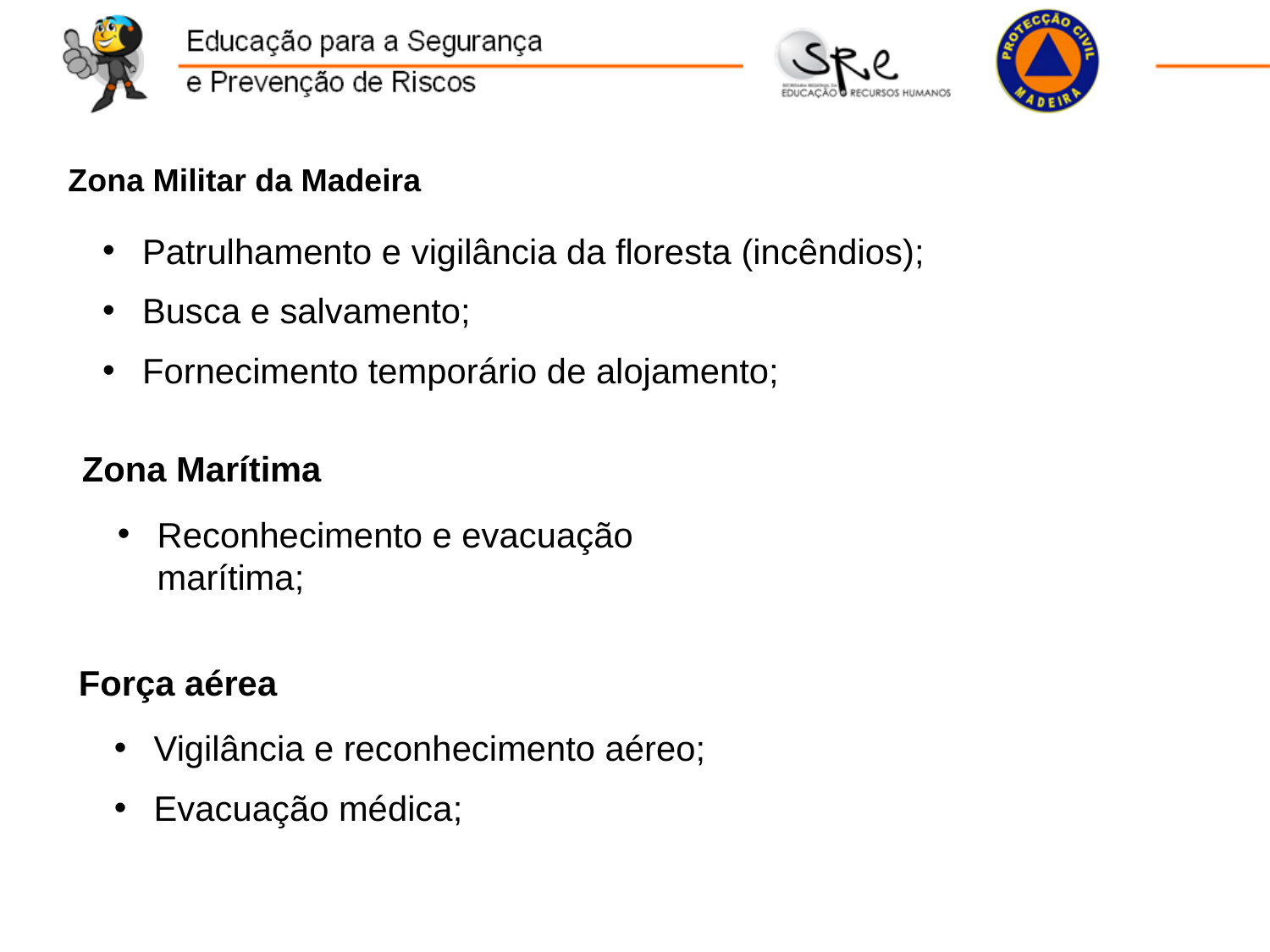

Zona Militar da Madeira
Patrulhamento e vigilância da floresta (incêndios);
Busca e salvamento;
Fornecimento temporário de alojamento;
Zona Marítima
Reconhecimento e evacuação marítima;
Força aérea
Vigilância e reconhecimento aéreo;
Evacuação médica;